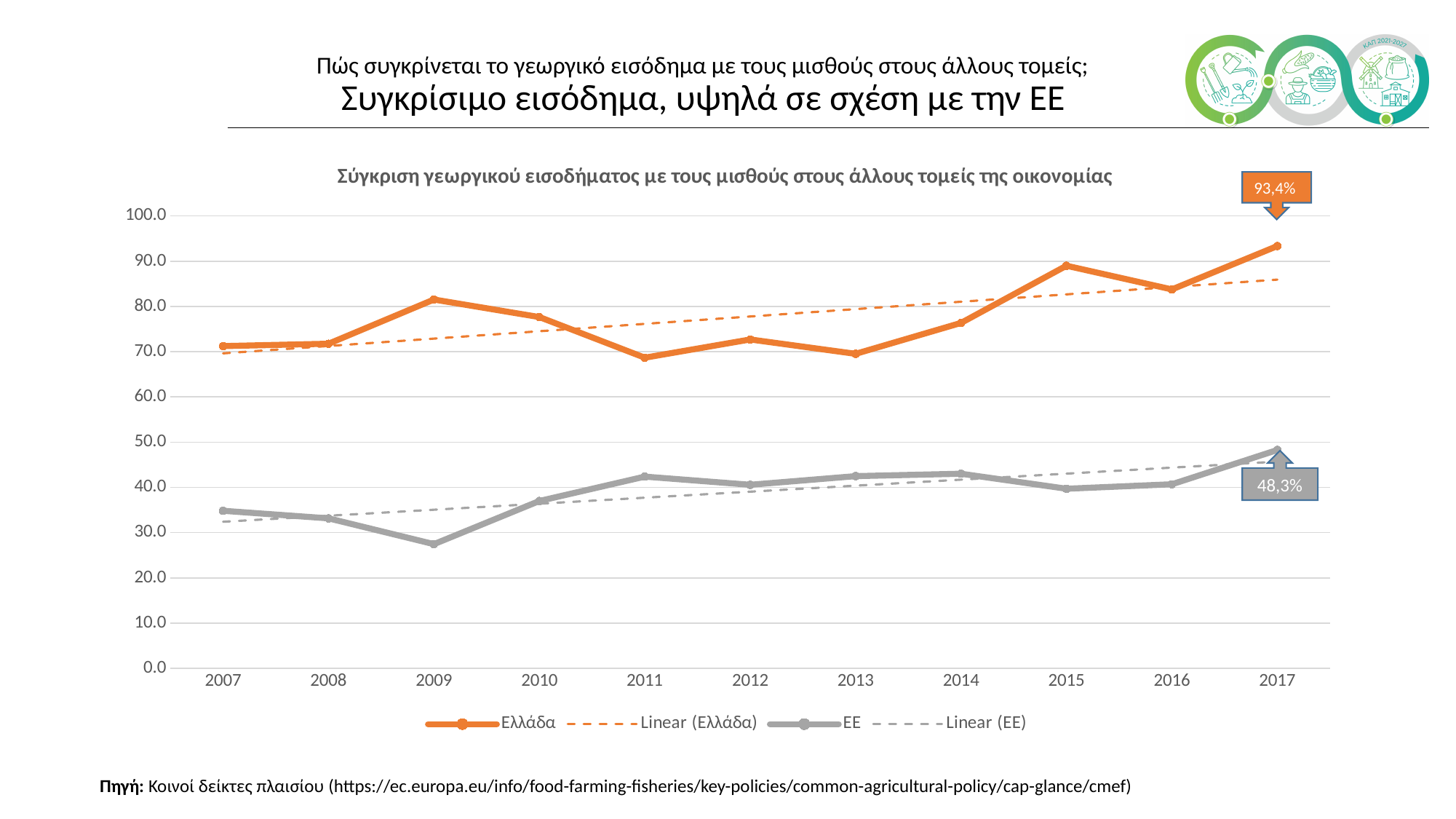

# Πώς συγκρίνεται το γεωργικό εισόδημα με τους μισθούς στους άλλους τομείς; Συγκρίσιμο εισόδημα, υψηλά σε σχέση με την ΕΕ

### Chart: Σύγκριση γεωργικού εισοδήματος με τους μισθούς στους άλλους τομείς της οικονομίας

| Category |  |  |
|---|---|---|
| 2007 | 71.23724110190854 | 34.82478012451974 |
| 2008 | 71.7639110801966 | 33.155022133788904 |
| 2009 | 81.52935820392561 | 27.450152595038237 |
| 2010 | 77.65182773016654 | 36.99155671806474 |
| 2011 | 68.67129579901045 | 42.37952716756892 |
| 2012 | 72.70736688863107 | 40.571063307962014 |
| 2013 | 69.52495907852632 | 42.479664093095806 |
| 2014 | 76.35741998413985 | 43.017837618630445 |
| 2015 | 89.00431626017239 | 39.69415580247186 |
| 2016 | 83.76231954447809 | 40.68972309472741 |
| 2017 | 93.35409117485997 | 48.25794395197413 |
93,4%
48,3%
Πηγή: Κοινοί δείκτες πλαισίου (https://ec.europa.eu/info/food-farming-fisheries/key-policies/common-agricultural-policy/cap-glance/cmef)